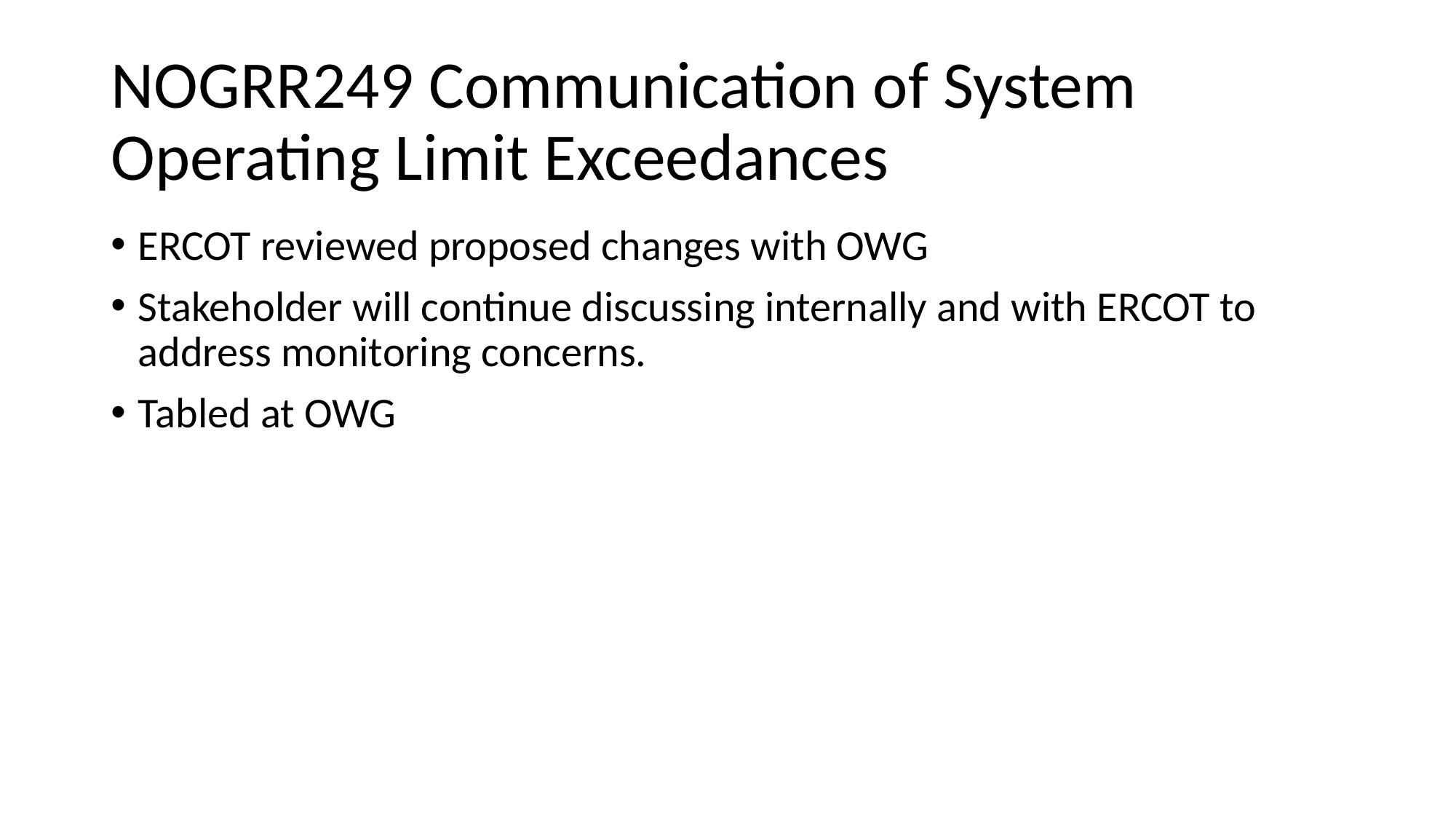

# NOGRR249 Communication of System Operating Limit Exceedances
ERCOT reviewed proposed changes with OWG
Stakeholder will continue discussing internally and with ERCOT to address monitoring concerns.
Tabled at OWG